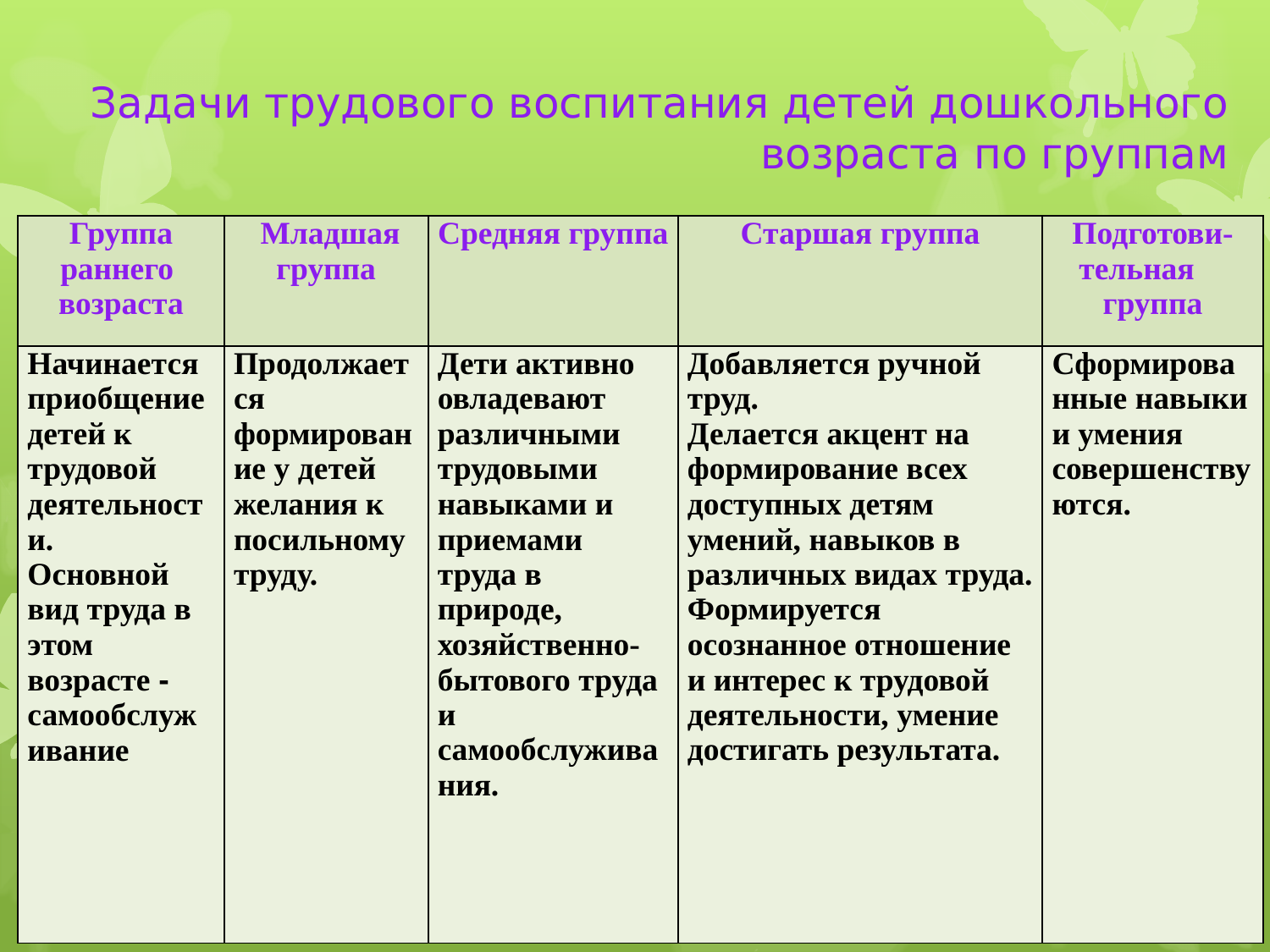

# Задачи трудового воспитания детей дошкольного возраста по группам
| Группа раннего возраста | Младшая группа | Средняя группа | Старшая группа | Подготови-тельная группа |
| --- | --- | --- | --- | --- |
| Начинается приобщение детей к трудовой деятельности. Основной вид труда в этом возрасте - самообслуживание | Продолжается формирование у детей желания к посильному труду. | Дети активно овладевают различными трудовыми навыками и приемами труда в природе, хозяйственно-бытового труда и самообслуживания. | Добавляется ручной труд. Делается акцент на формирование всех доступных детям умений, навыков в различных видах труда. Формируется осознанное отношение и интерес к трудовой деятельности, умение достигать результата. | Сформированные навыки и умения совершенствуются. |